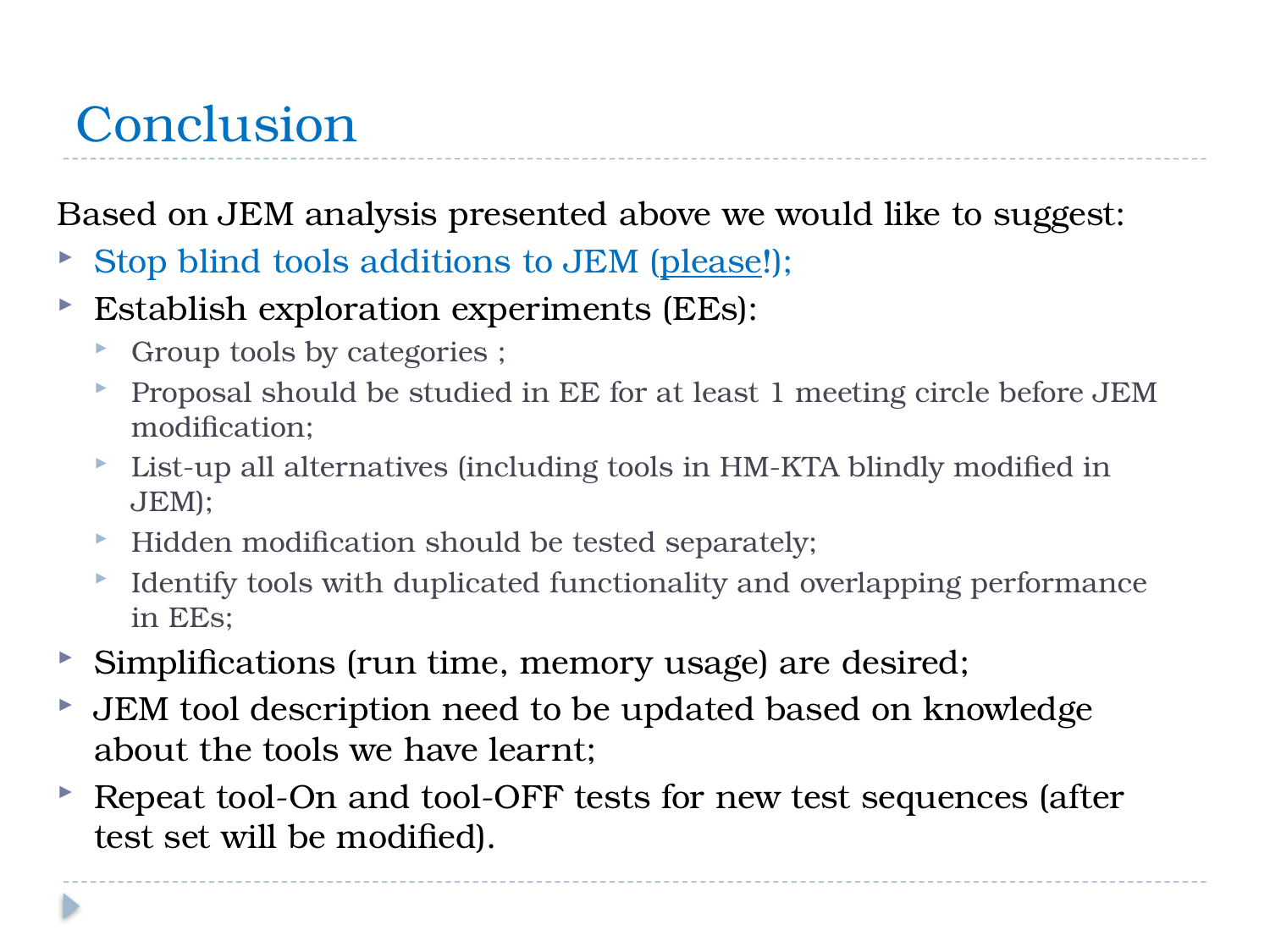

# Conclusion
Based on JEM analysis presented above we would like to suggest:
Stop blind tools additions to JEM (please!);
Establish exploration experiments (EEs):
Group tools by categories ;
Proposal should be studied in EE for at least 1 meeting circle before JEM modification;
List-up all alternatives (including tools in HM-KTA blindly modified in JEM);
Hidden modification should be tested separately;
Identify tools with duplicated functionality and overlapping performance in EEs;
Simplifications (run time, memory usage) are desired;
JEM tool description need to be updated based on knowledge about the tools we have learnt;
Repeat tool-On and tool-OFF tests for new test sequences (after test set will be modified).